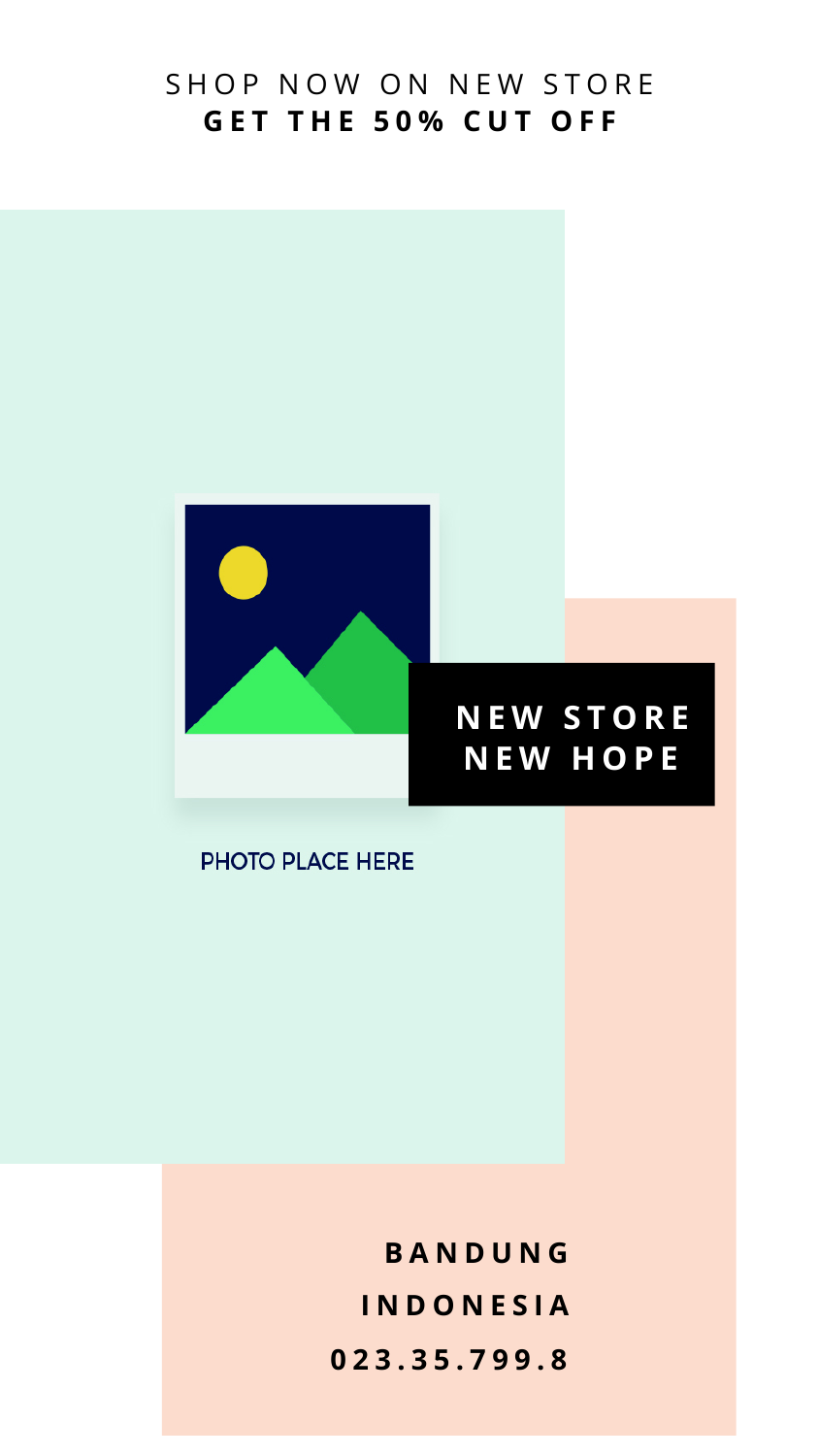

SHOP NOW ON NEW STORE
GET THE 50% CUT OFF

NEW STORE
NEW HOPE
BANDUNG
INDONESIA
023.35.799.8